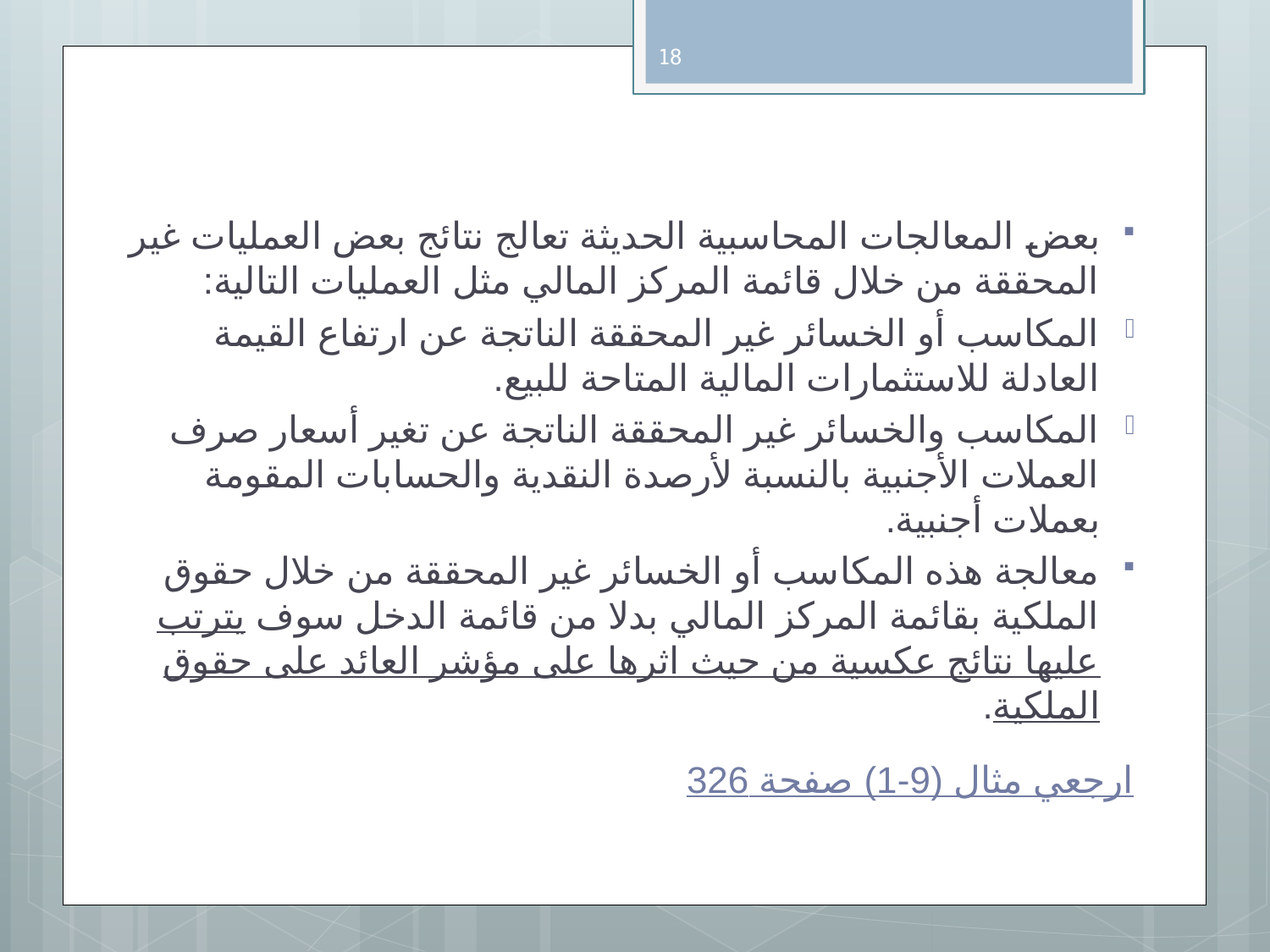

18
بعض المعالجات المحاسبية الحديثة تعالج نتائج بعض العمليات غير المحققة من خلال قائمة المركز المالي مثل العمليات التالية:
المكاسب أو الخسائر غير المحققة الناتجة عن ارتفاع القيمة العادلة للاستثمارات المالية المتاحة للبيع.
المكاسب والخسائر غير المحققة الناتجة عن تغير أسعار صرف العملات الأجنبية بالنسبة لأرصدة النقدية والحسابات المقومة بعملات أجنبية.
معالجة هذه المكاسب أو الخسائر غير المحققة من خلال حقوق الملكية بقائمة المركز المالي بدلا من قائمة الدخل سوف يترتب عليها نتائج عكسية من حيث اثرها على مؤشر العائد على حقوق الملكية.

ارجعي مثال (9-1) صفحة 326